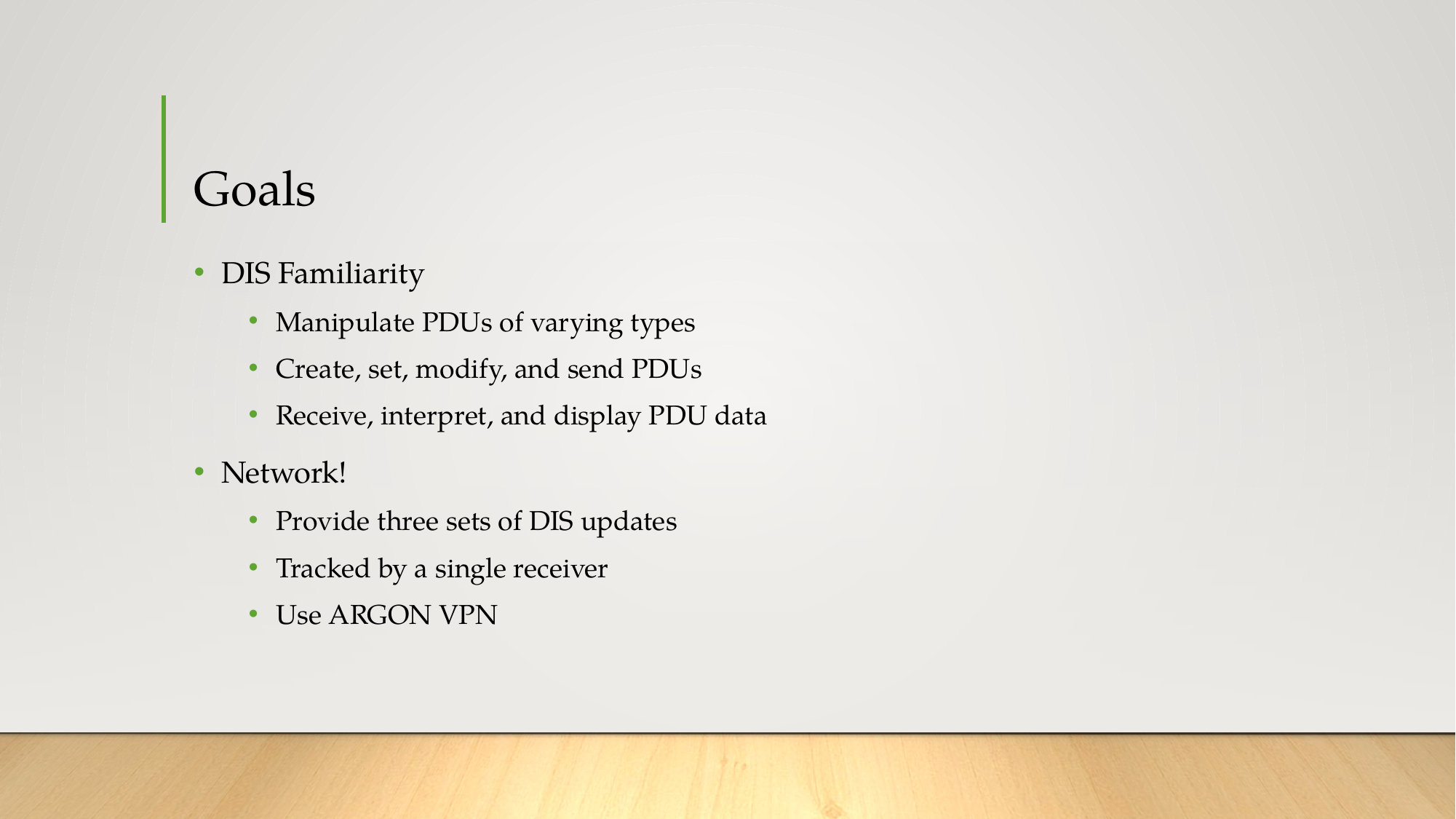

# Goals
DIS Familiarity
Manipulate PDUs of varying types
Create, set, modify, and send PDUs
Receive, interpret, and display PDU data
Network!
Provide three sets of DIS updates
Tracked by a single receiver
Use ARGON VPN